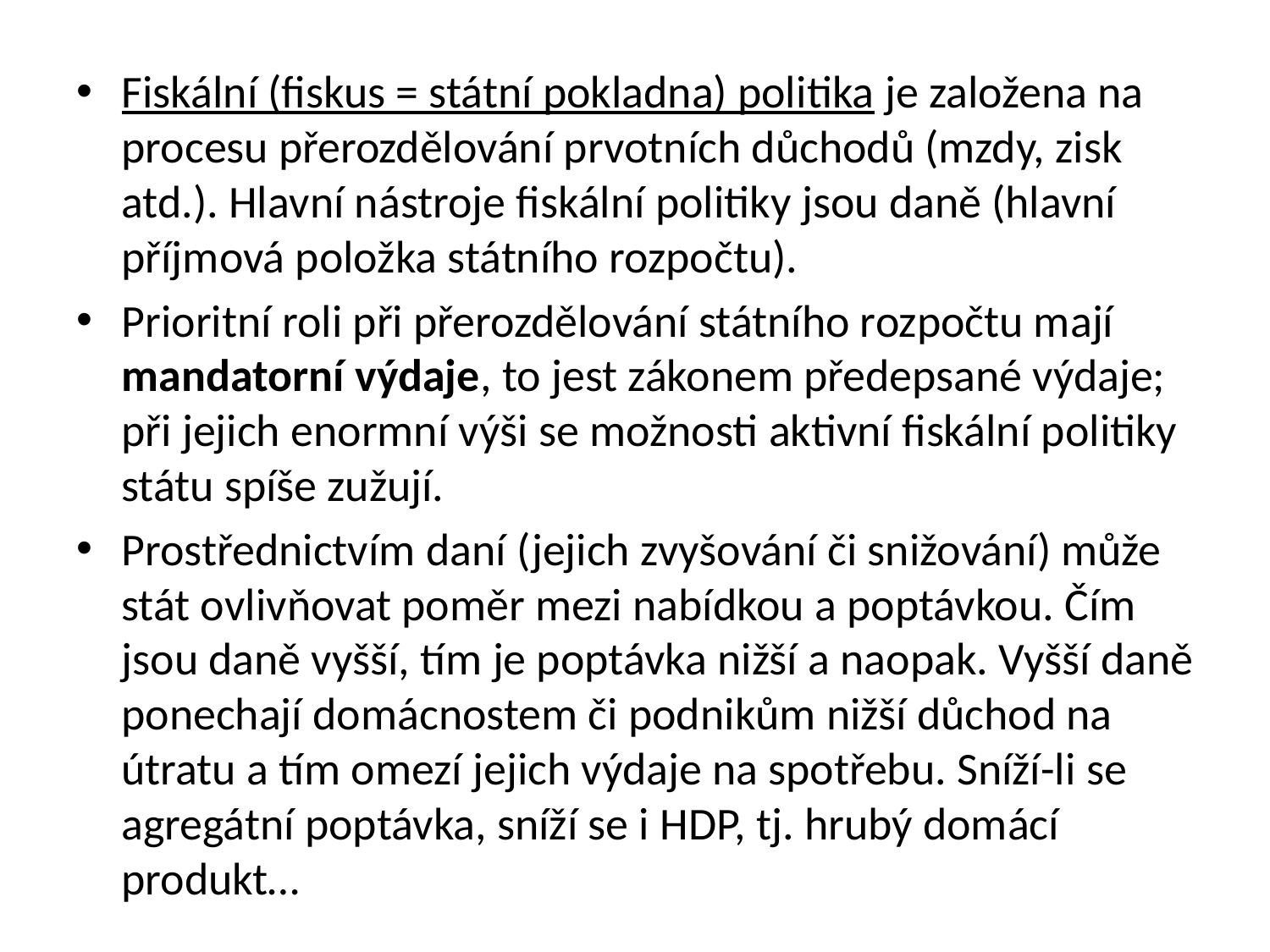

Fiskální (fiskus = státní pokladna) politika je založena na procesu přerozdělování prvotních důchodů (mzdy, zisk atd.). Hlavní nástroje fiskální politiky jsou daně (hlavní příjmová položka státního rozpočtu).
Prioritní roli při přerozdělování státního rozpočtu mají mandatorní výdaje, to jest zákonem předepsané výdaje; při jejich enormní výši se možnosti aktivní fiskální politiky státu spíše zužují.
Prostřednictvím daní (jejich zvyšování či snižování) může stát ovlivňovat poměr mezi nabídkou a poptávkou. Čím jsou daně vyšší, tím je poptávka nižší a naopak. Vyšší daně ponechají domácnostem či podnikům nižší důchod na útratu a tím omezí jejich výdaje na spotřebu. Sníží-li se agregátní poptávka, sníží se i HDP, tj. hrubý domácí produkt…